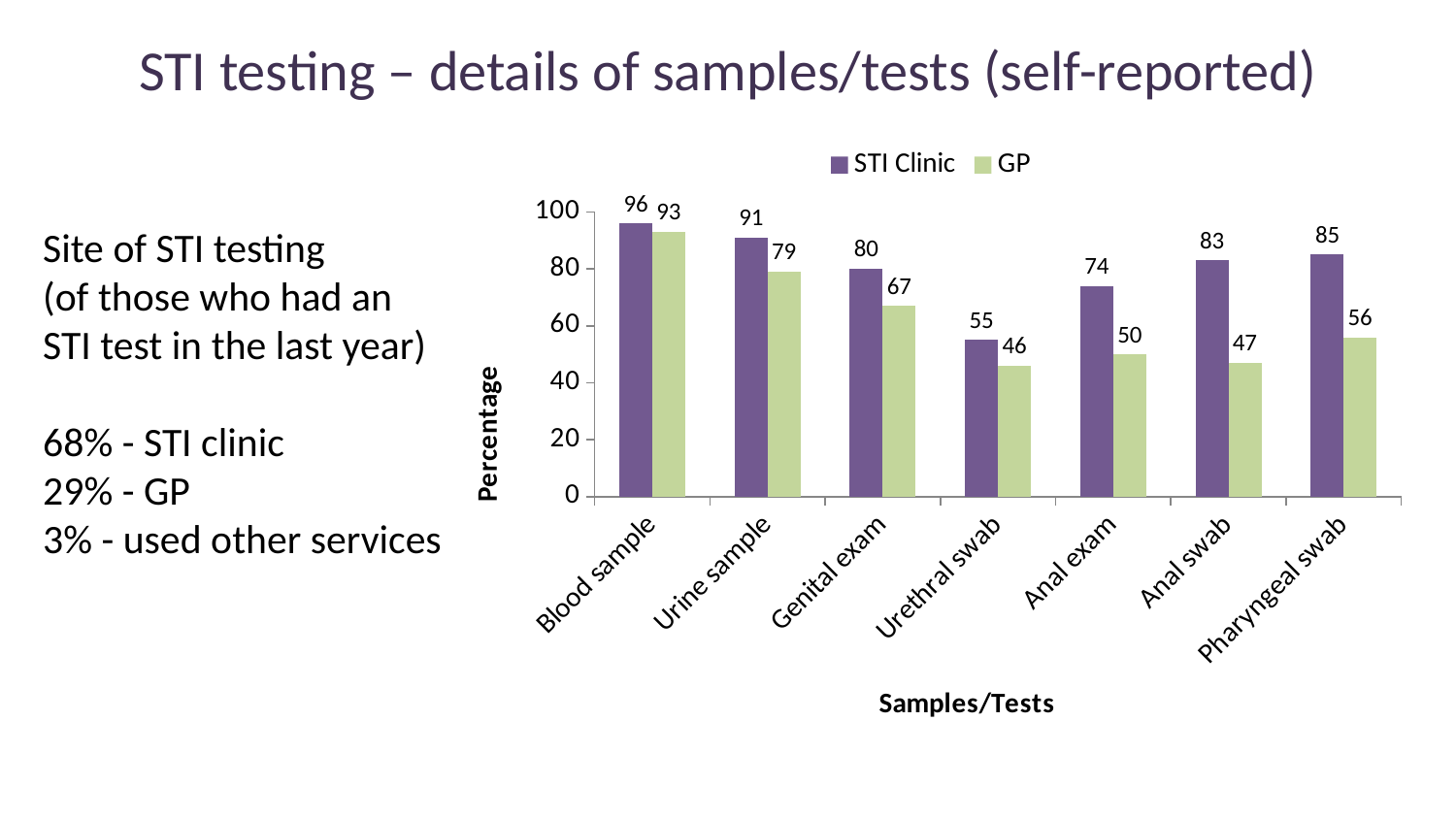

# STI testing – details of samples/tests (self-reported)

### Chart

| Category | STI Clinic | GP |
|---|---|---|
| Blood sample | 96.0 | 93.0 |
| Urine sample | 91.0 | 79.0 |
| Genital exam | 80.0 | 67.0 |
| Urethral swab | 55.0 | 46.0 |
| Anal exam | 74.0 | 50.0 |
| Anal swab | 83.0 | 47.0 |
| Pharyngeal swab | 85.0 | 56.0 |
Site of STI testing
(of those who had an STI test in the last year)

68% - STI clinic
29% - GP
3% - used other services